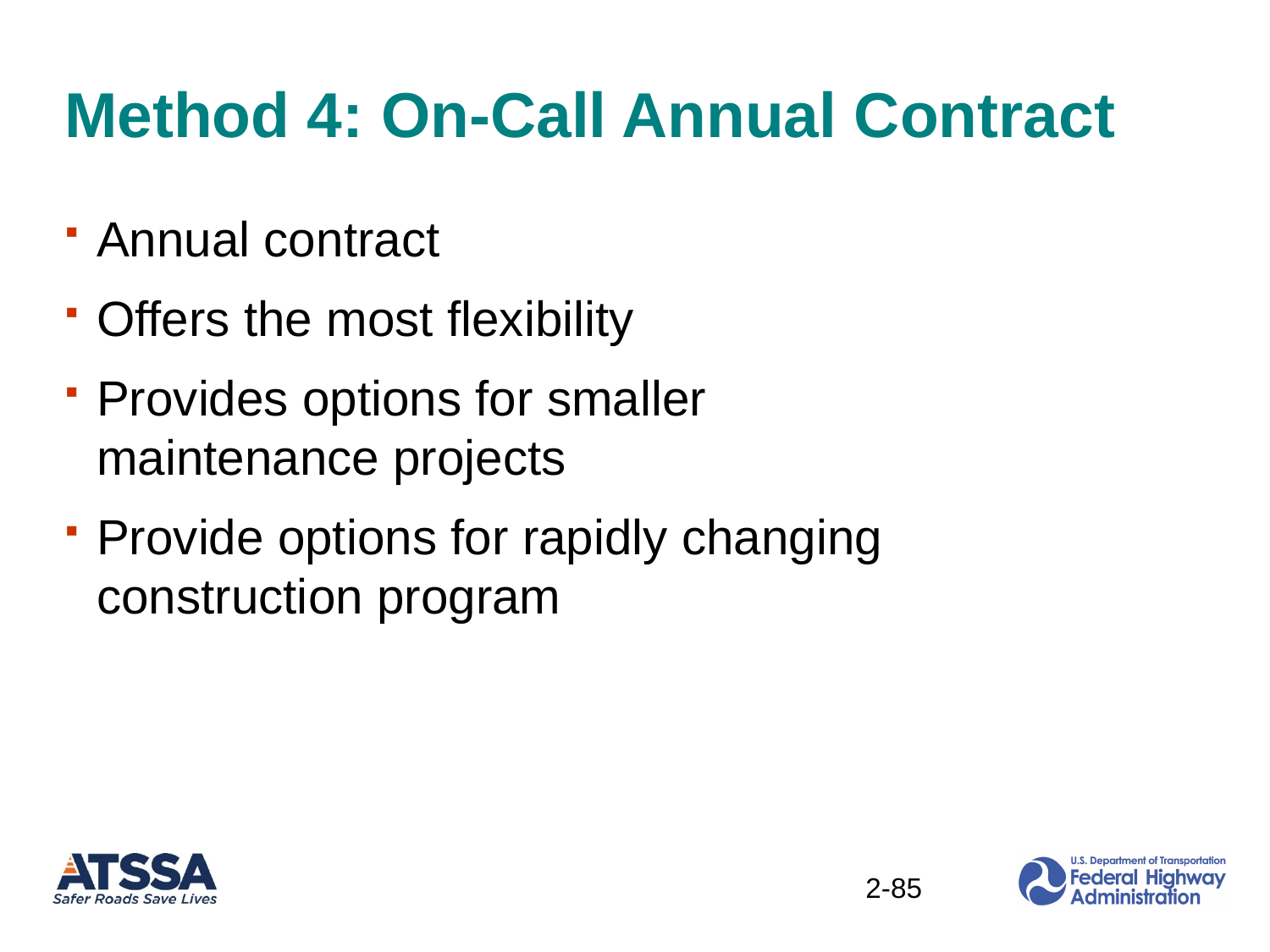

# Method 4: On-Call Annual Contract
Annual contract
Offers the most flexibility
Provides options for smaller maintenance projects
Provide options for rapidly changing construction program